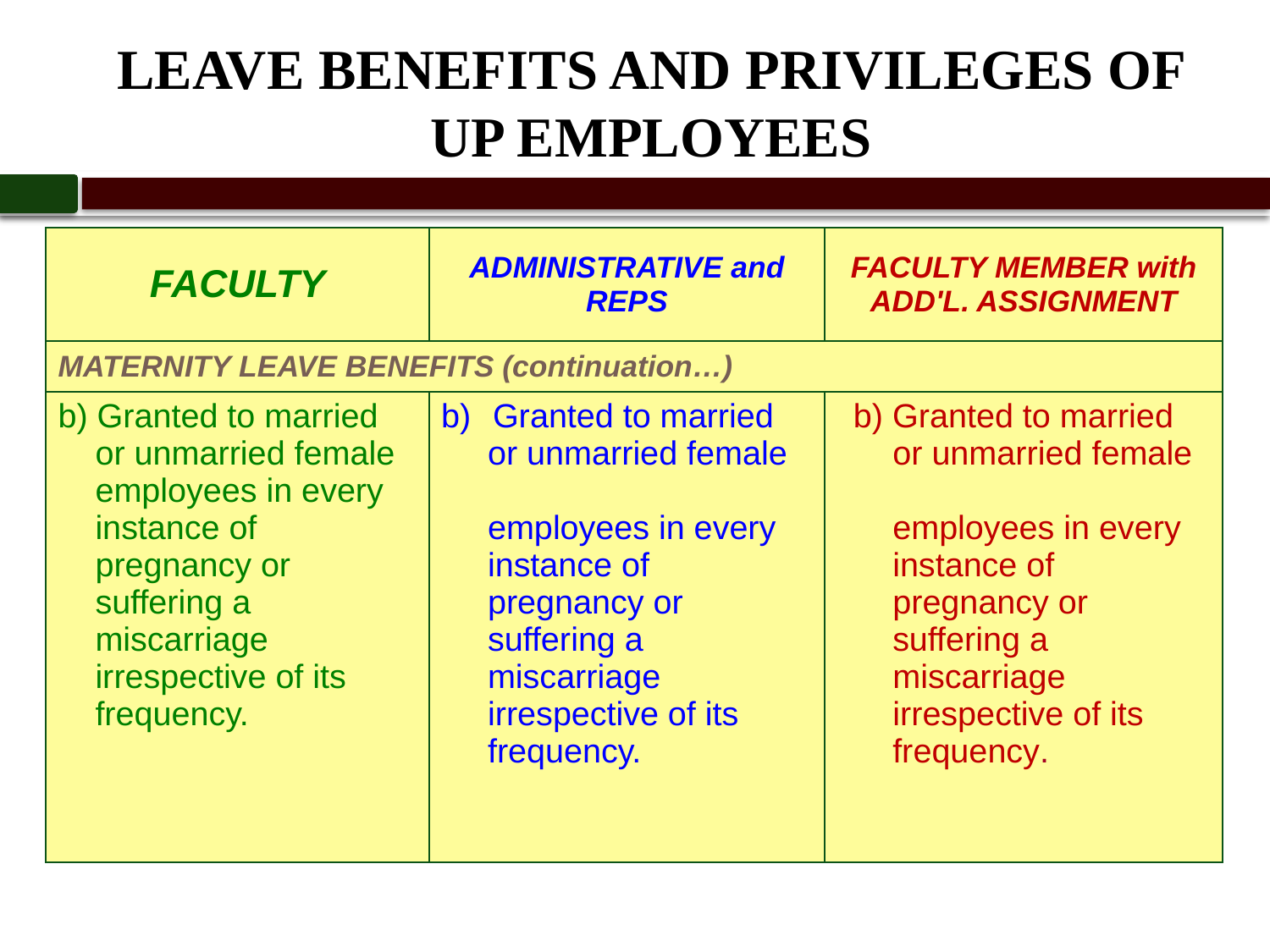

# LEAVE BENEFITS AND PRIVILEGES OF UP EMPLOYEES
| FACULTY | ADMINISTRATIVE and REPS | FACULTY MEMBER with ADD'L. ASSIGNMENT |
| --- | --- | --- |
| MATERNITY LEAVE BENEFITS (continuation…) |  |  |
| b) Granted to married or unmarried female employees in every instance of pregnancy or suffering a miscarriage irrespective of its frequency. | Granted to married or unmarried female employees in every instance of pregnancy or suffering a miscarriage irrespective of its frequency. | b) Granted to married or unmarried female employees in every instance of pregnancy or suffering a miscarriage irrespective of its frequency. |